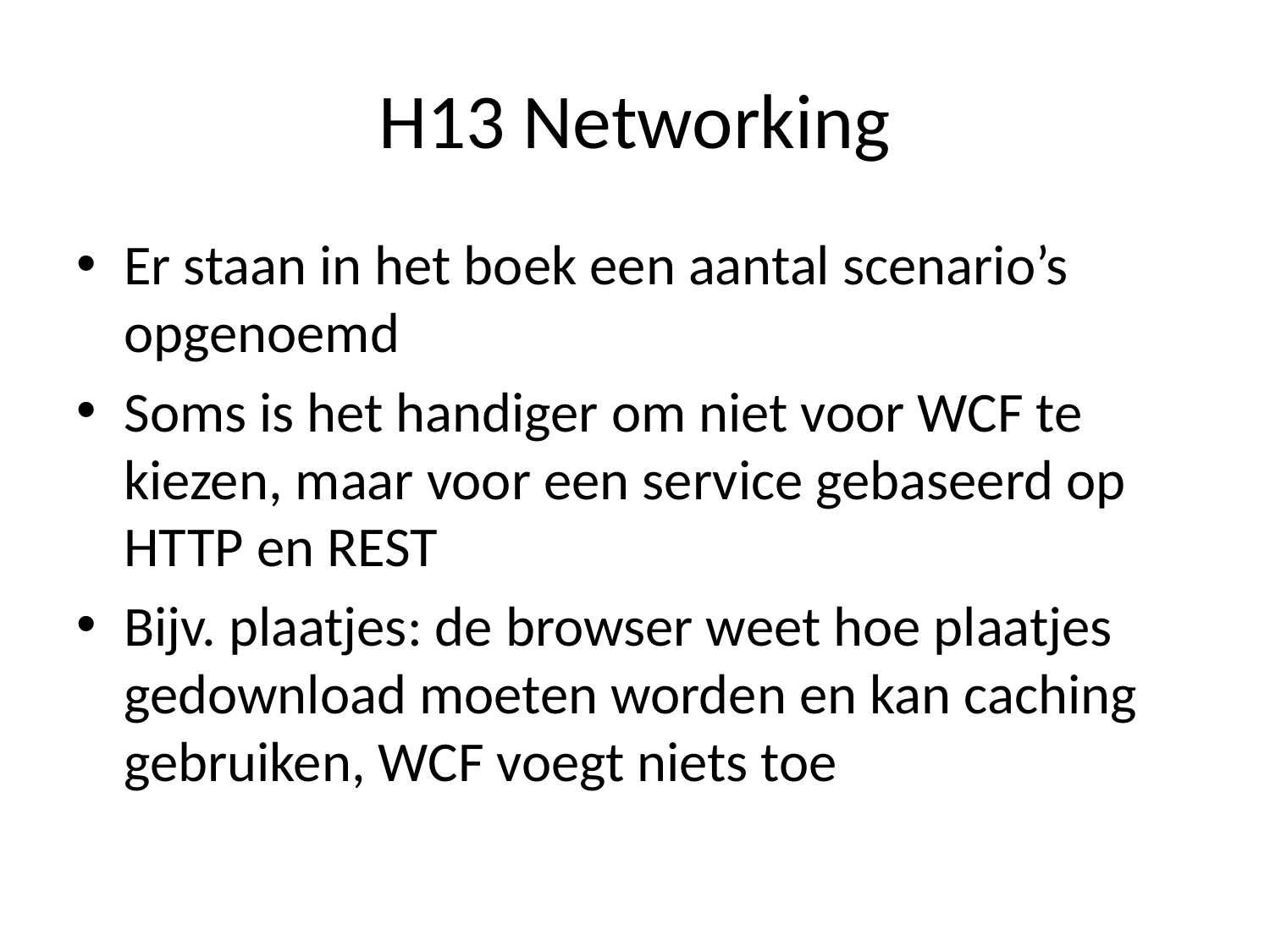

# H13 Networking
Er staan in het boek een aantal scenario’s opgenoemd
Soms is het handiger om niet voor WCF te kiezen, maar voor een service gebaseerd op HTTP en REST
Bijv. plaatjes: de browser weet hoe plaatjes gedownload moeten worden en kan caching gebruiken, WCF voegt niets toe